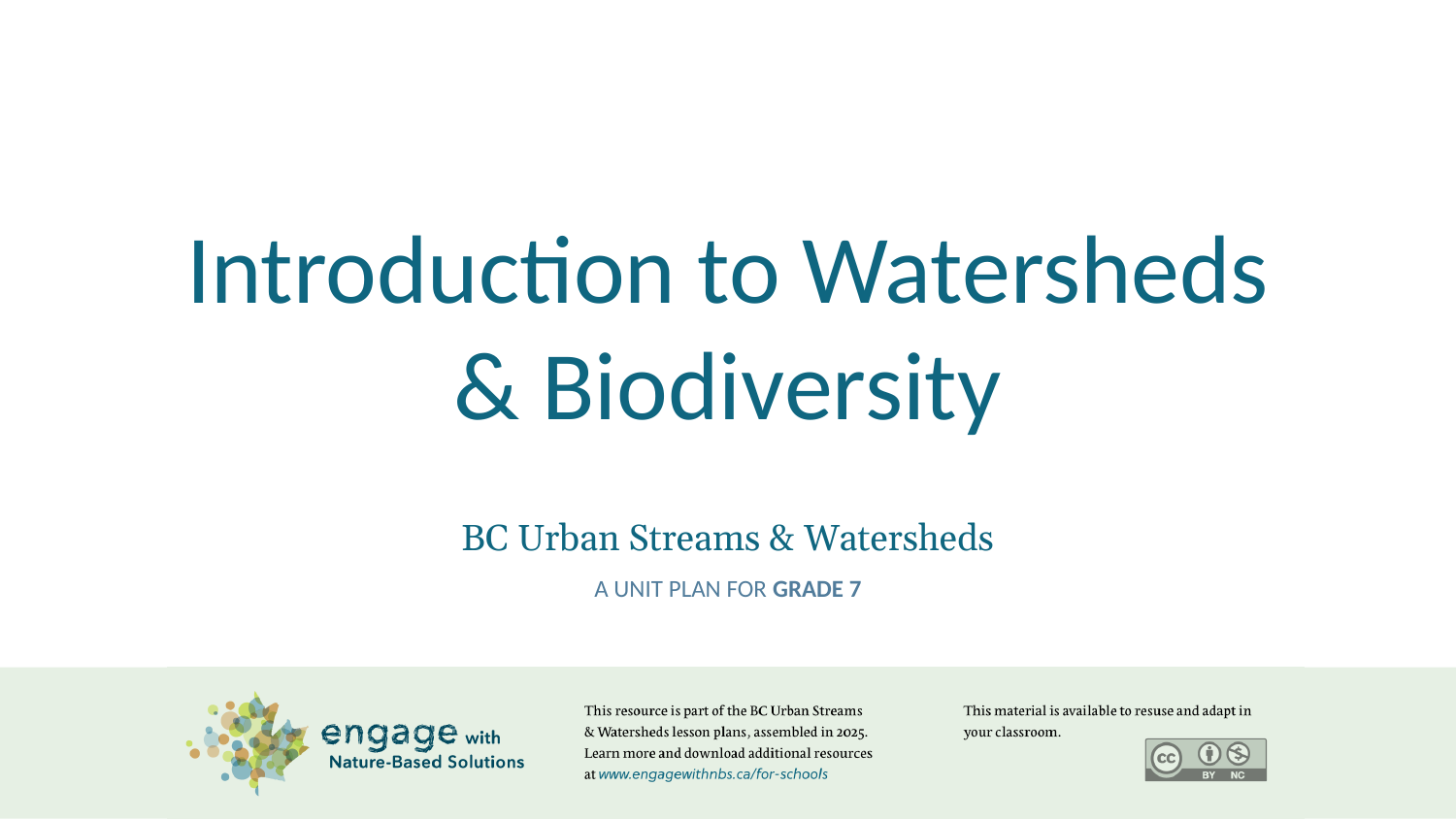

# Introduction to Watersheds & Biodiversity
BC Urban Streams & Watersheds
A UNIT PLAN FOR GRADE 7